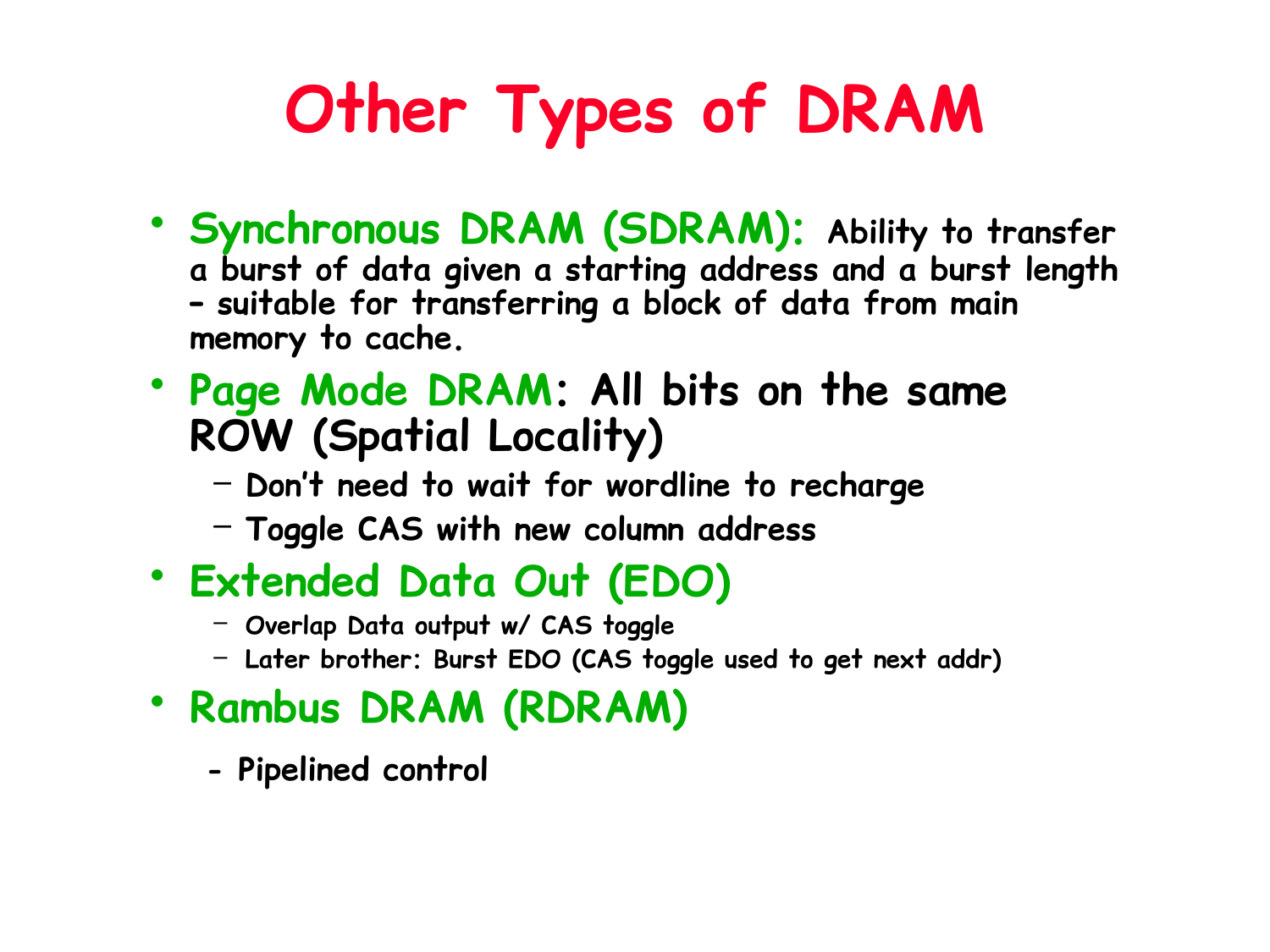

# Other Types of DRAM
Synchronous DRAM (SDRAM): Ability to transfer a burst of data given a starting address and a burst length – suitable for transferring a block of data from main memory to cache.
Page Mode DRAM: All bits on the same ROW (Spatial Locality)
Don’t need to wait for wordline to recharge
Toggle CAS with new column address
Extended Data Out (EDO)
Overlap Data output w/ CAS toggle
Later brother: Burst EDO (CAS toggle used to get next addr)
Rambus DRAM (RDRAM)
   - Pipelined control